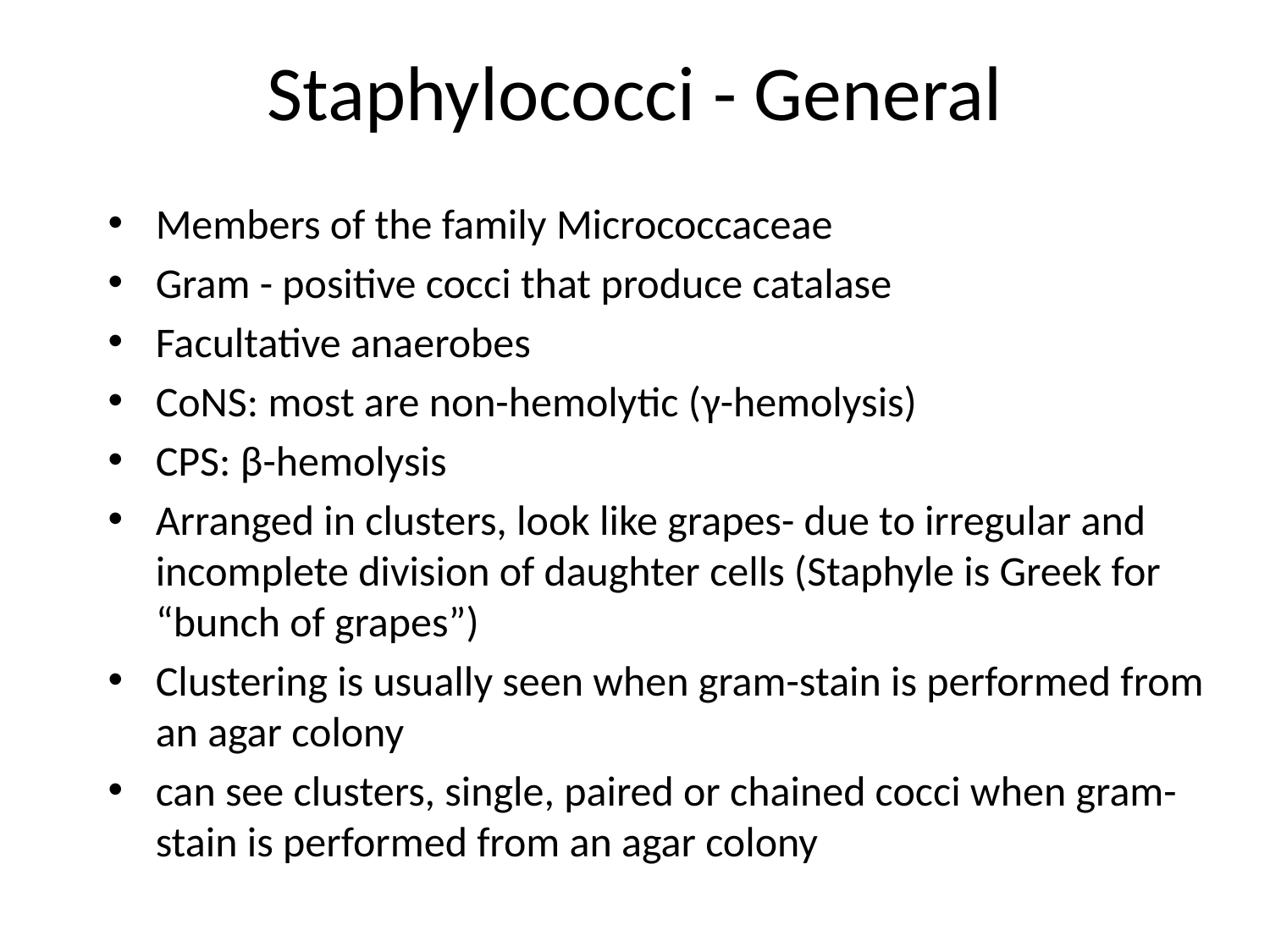

# Staphylococci - General
Members of the family Micrococcaceae
Gram - positive cocci that produce catalase
Facultative anaerobes
CoNS: most are non-hemolytic (γ-hemolysis)
CPS: β-hemolysis
Arranged in clusters, look like grapes- due to irregular and incomplete division of daughter cells (Staphyle is Greek for “bunch of grapes”)
Clustering is usually seen when gram-stain is performed from an agar colony
can see clusters, single, paired or chained cocci when gram-stain is performed from an agar colony